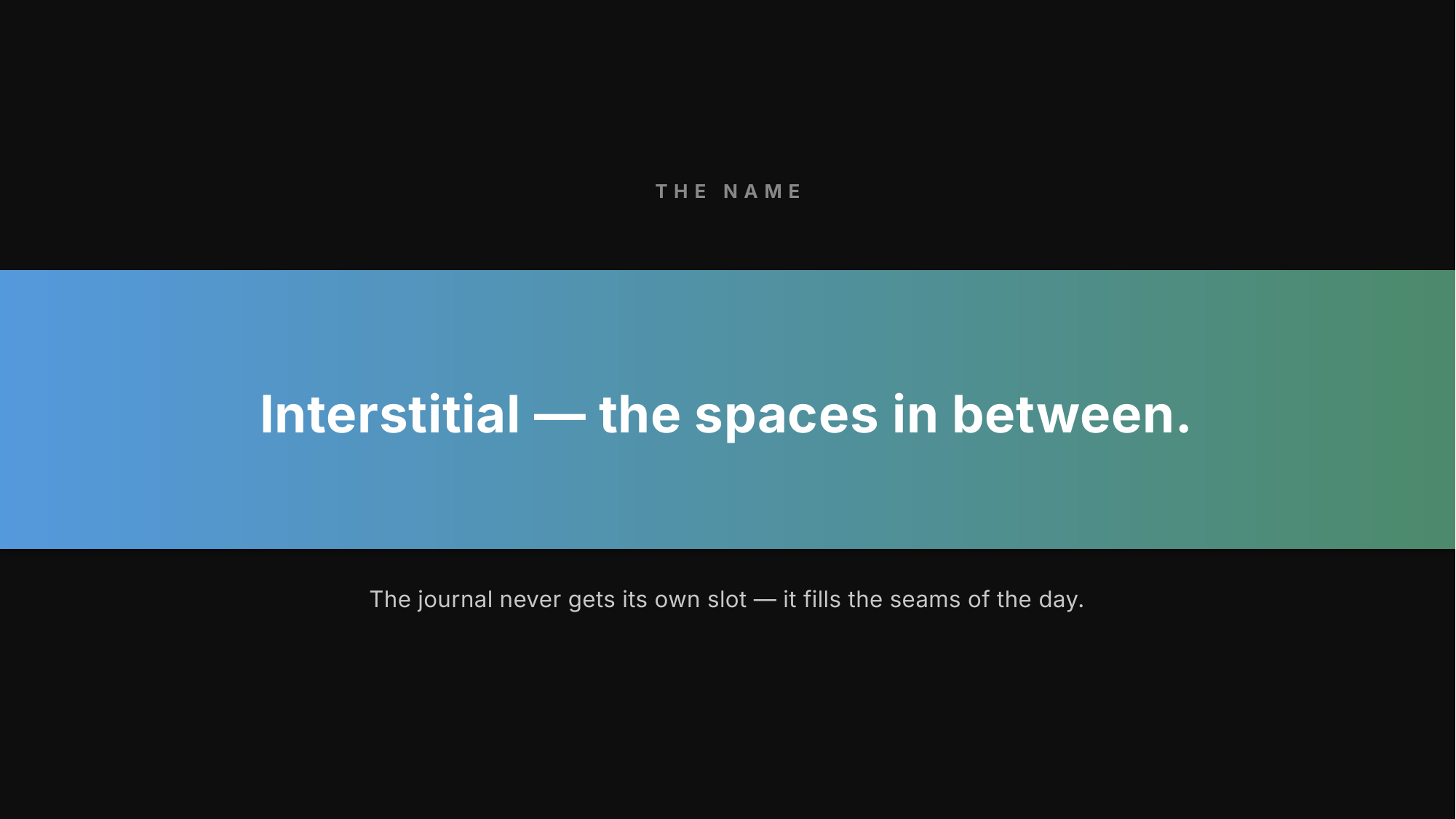

THE NAME

Interstitial — the spaces in between.
The journal never gets its own slot — it fills the seams of the day.